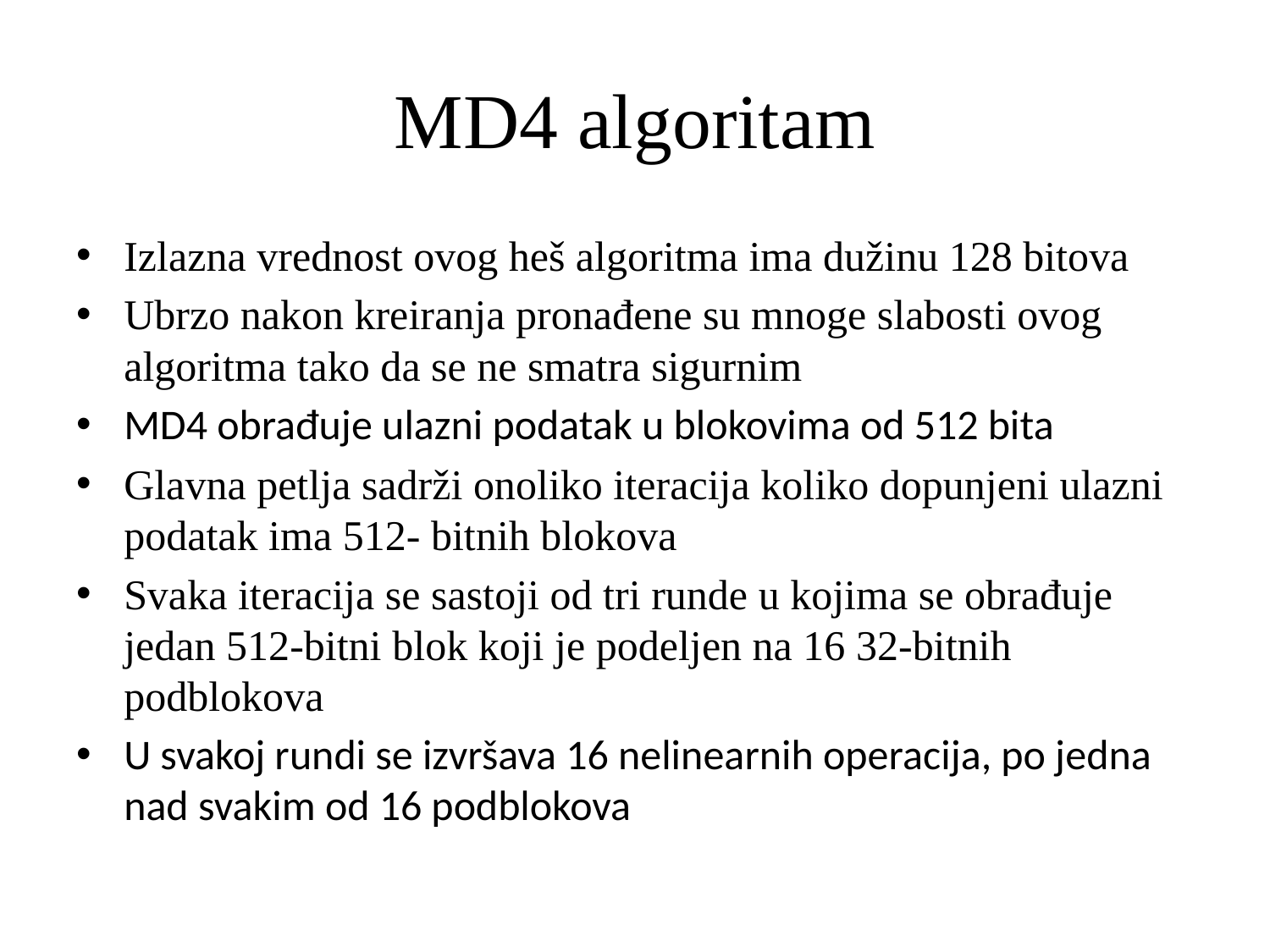

# MD4 algoritam
Izlazna vrednost ovog heš algoritma ima dužinu 128 bitova
Ubrzo nakon kreiranja pronađene su mnoge slabosti ovog algoritma tako da se ne smatra sigurnim
MD4 obrađuje ulazni podatak u blokovima od 512 bita
Glavna petlja sadrži onoliko iteracija koliko dopunjeni ulazni podatak ima 512- bitnih blokova
Svaka iteracija se sastoji od tri runde u kojima se obrađuje jedan 512-bitni blok koji je podeljen na 16 32-bitnih podblokova
U svakoj rundi se izvršava 16 nelinearnih operacija, po jedna nad svakim od 16 podblokova